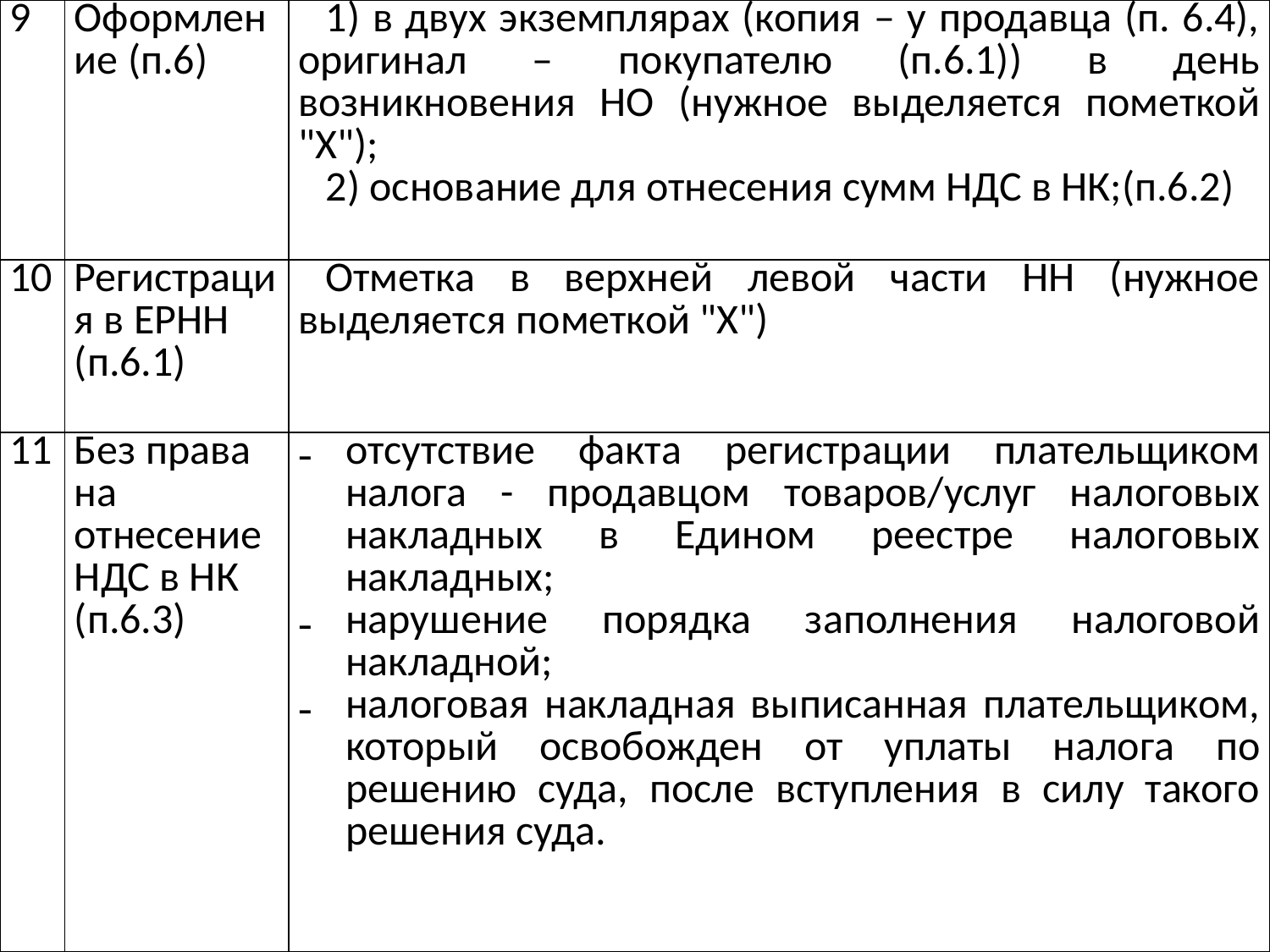

| 9 | Оформление (п.6) | 1) в двух экземплярах (копия – у продавца (п. 6.4), оригинал – покупателю (п.6.1)) в день возникновения НО (нужное выделяется пометкой "Х"); 2) основание для отнесения сумм НДС в НК;(п.6.2) |
| --- | --- | --- |
| 10 | Регистрация в ЕРНН (п.6.1) | Отметка в верхней левой части НН (нужное выделяется пометкой "Х") |
| 11 | Без права на отнесение НДС в НК (п.6.3) | отсутствие факта регистрации плательщиком налога - продавцом товаров/услуг налоговых накладных в Едином реестре налоговых накладных; нарушение порядка заполнения налоговой накладной; налоговая накладная выписанная плательщиком, который освобожден от уплаты налога по решению суда, после вступления в силу такого решения суда. |